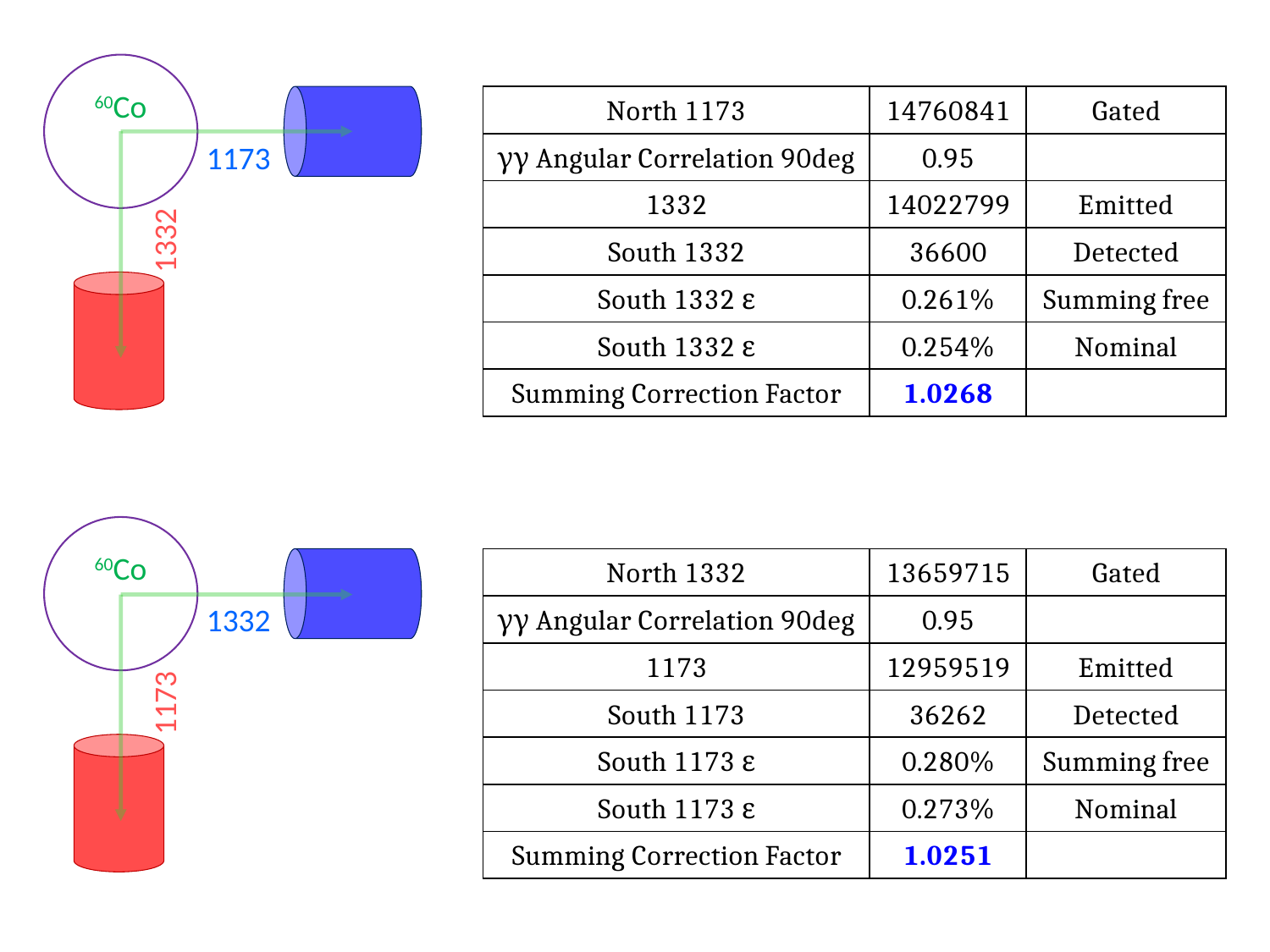

60Co
| North 1173 | 14760841 | Gated |
| --- | --- | --- |
| γγ Angular Correlation 90deg | 0.95 |  |
| 1332 | 14022799 | Emitted |
| South 1332 | 36600 | Detected |
| South 1332 ε | 0.261% | Summing free |
| South 1332 ε | 0.254% | Nominal |
| Summing Correction Factor | 1.0268 |  |
1173
1332

60Co
| North 1332 | 13659715 | Gated |
| --- | --- | --- |
| γγ Angular Correlation 90deg | 0.95 |  |
| 1173 | 12959519 | Emitted |
| South 1173 | 36262 | Detected |
| South 1173 ε | 0.280% | Summing free |
| South 1173 ε | 0.273% | Nominal |
| Summing Correction Factor | 1.0251 |  |
1332
1173